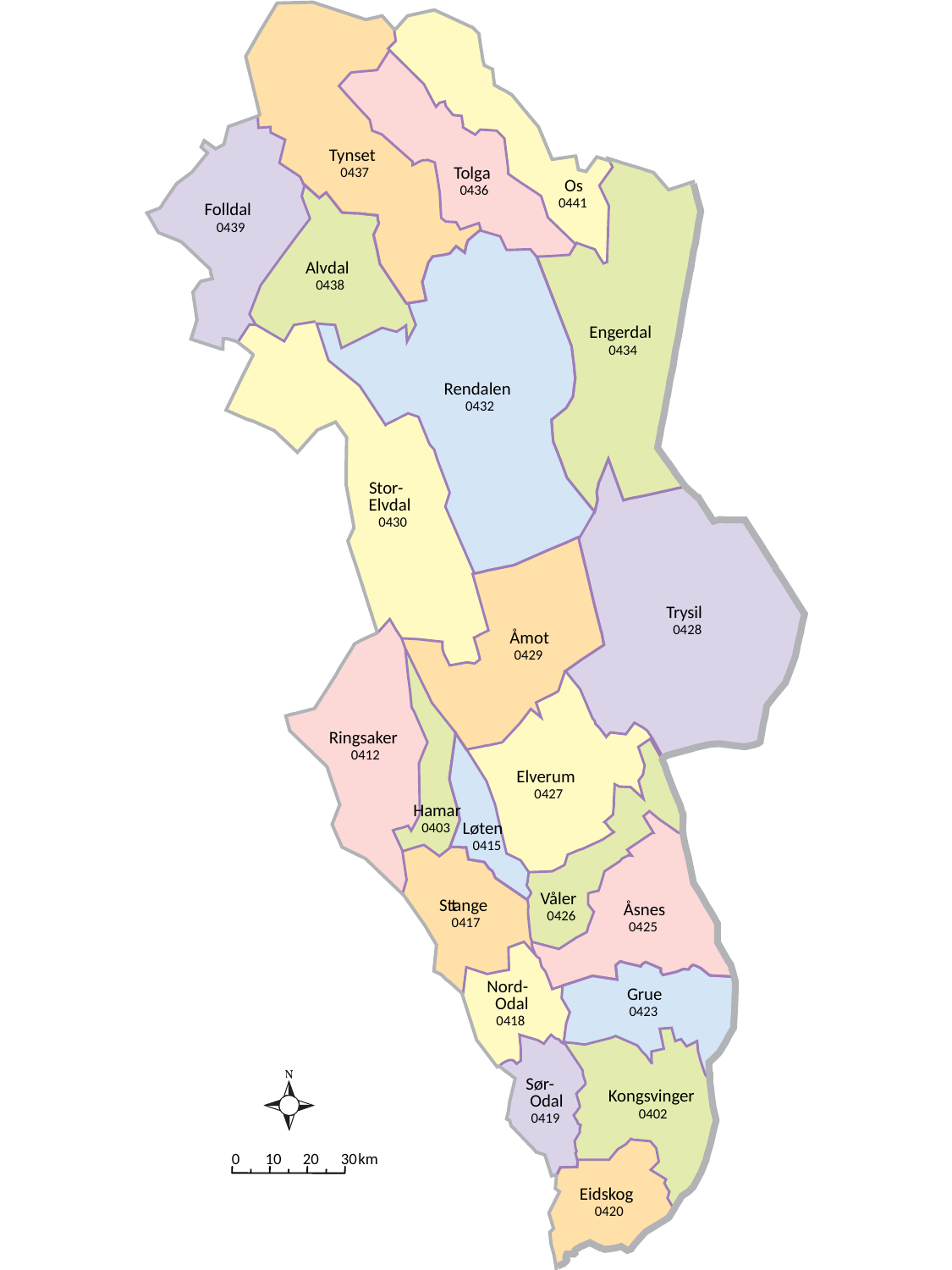

Tynset

Tolga
0437
Os
0436

0441
Folldal
0439

Alvdal
0438
Engerdal

0434
Rendalen
0432

Stor-
Elvdal
0430

Trysil

0428

Åmot
0429

Ringsaker

0412
Elverum
0427
Hamar

Løten
0403
0415

Våler
Stange
t
Åsnes
0426
0417
0425

Nord-
Grue
Odal
0423
0418

Sør-

Kongsvinger
Odal

0402

0419

0
10
20
30
km

Eidskog
0420